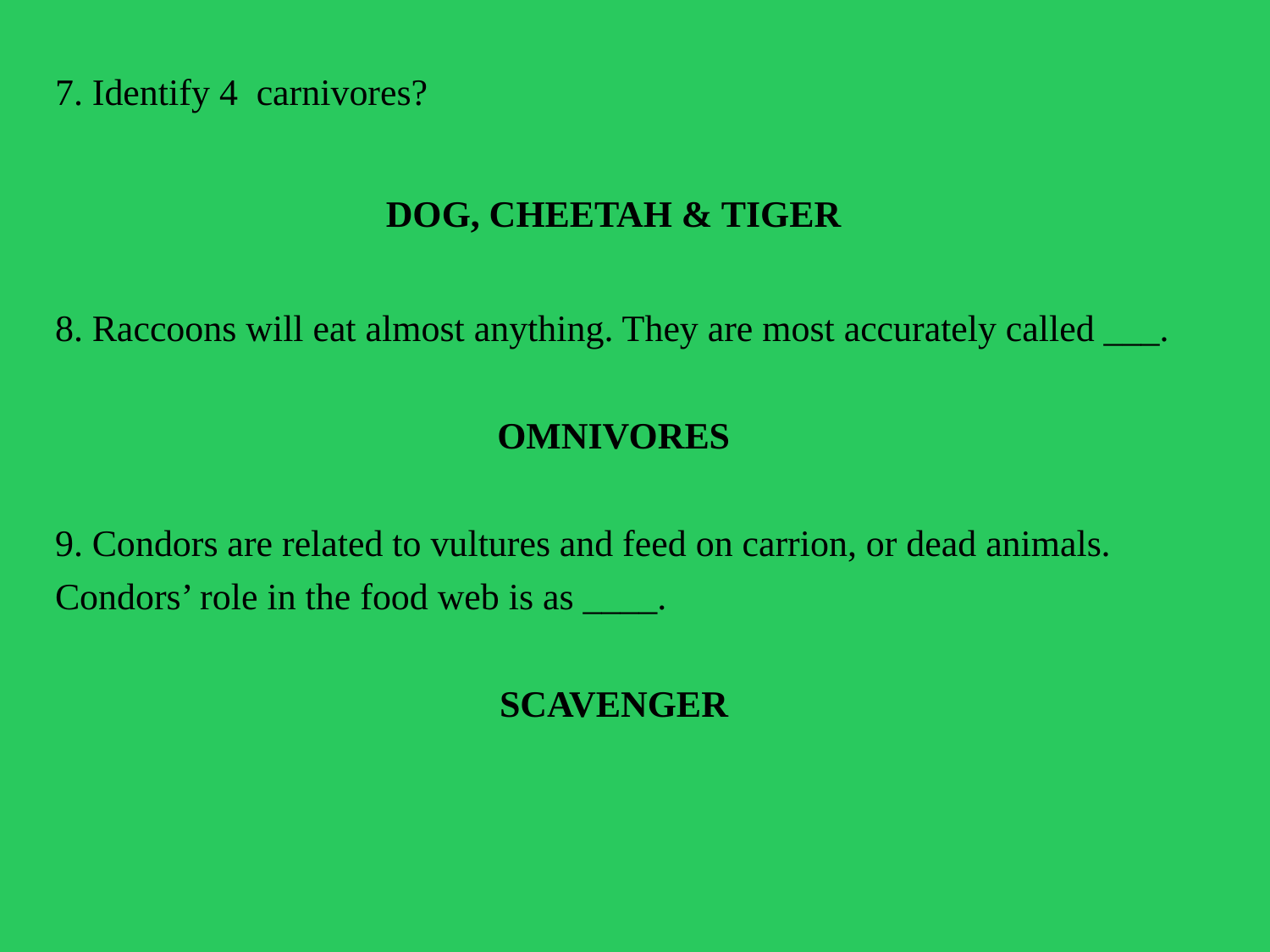

7. Identify 4  carnivores?

DOG, CHEETAH & TIGER

8. Raccoons will eat almost anything. They are most accurately called ___.

OMNIVORES

9. Condors are related to vultures and feed on carrion, or dead animals. Condors’ role in the food web is as ____.

SCAVENGER